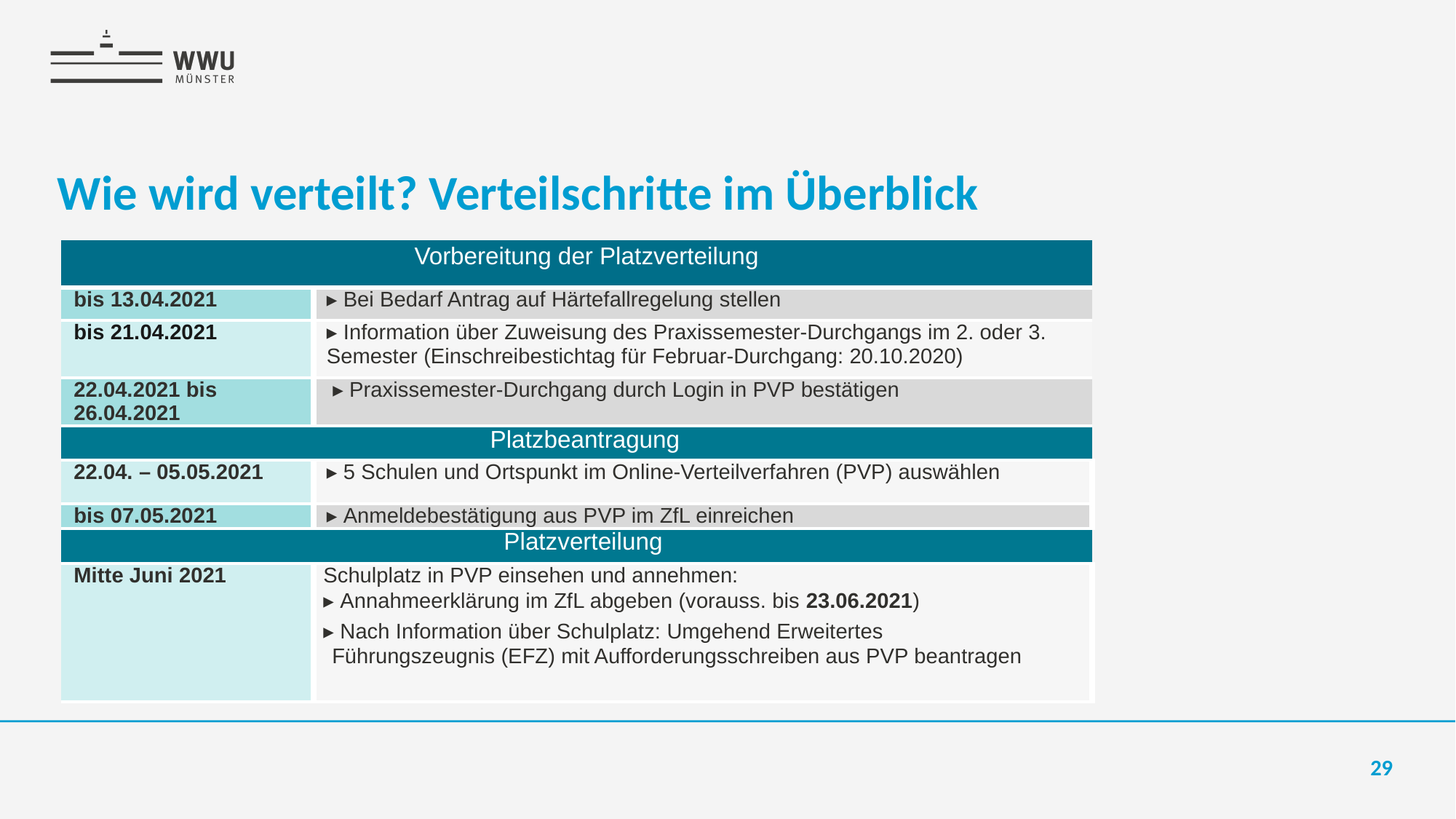

# Wie wird verteilt? Verteilschritte im Überblick
| Vorbereitung der Platzverteilung |  |
| --- | --- |
| bis 13.04.2021 | ▸ Bei Bedarf Antrag auf Härtefallregelung stellen |
| bis 21.04.2021 | ▸ Information über Zuweisung des Praxissemester-Durchgangs im 2. oder 3. Semester (Einschreibestichtag für Februar-Durchgang: 20.10.2020) |
| 22.04.2021 bis 26.04.2021 | ▸ Praxissemester-Durchgang durch Login in PVP bestätigen |
| Platzbeantragung |  |
| 22.04. – 05.05.2021 | ▸ 5 Schulen und Ortspunkt im Online-Verteilverfahren (PVP) auswählen |
| bis 07.05.2021 | ▸ Anmeldebestätigung aus PVP im ZfL einreichen |
| Platzverteilung |  |
| Mitte Juni 2021 | Schulplatz in PVP einsehen und annehmen: ▸ Annahmeerklärung im ZfL abgeben (vorauss. bis 23.06.2021) ▸ Nach Information über Schulplatz: Umgehend Erweitertes Führungszeugnis (EFZ) mit Aufforderungsschreiben aus PVP beantragen |
29